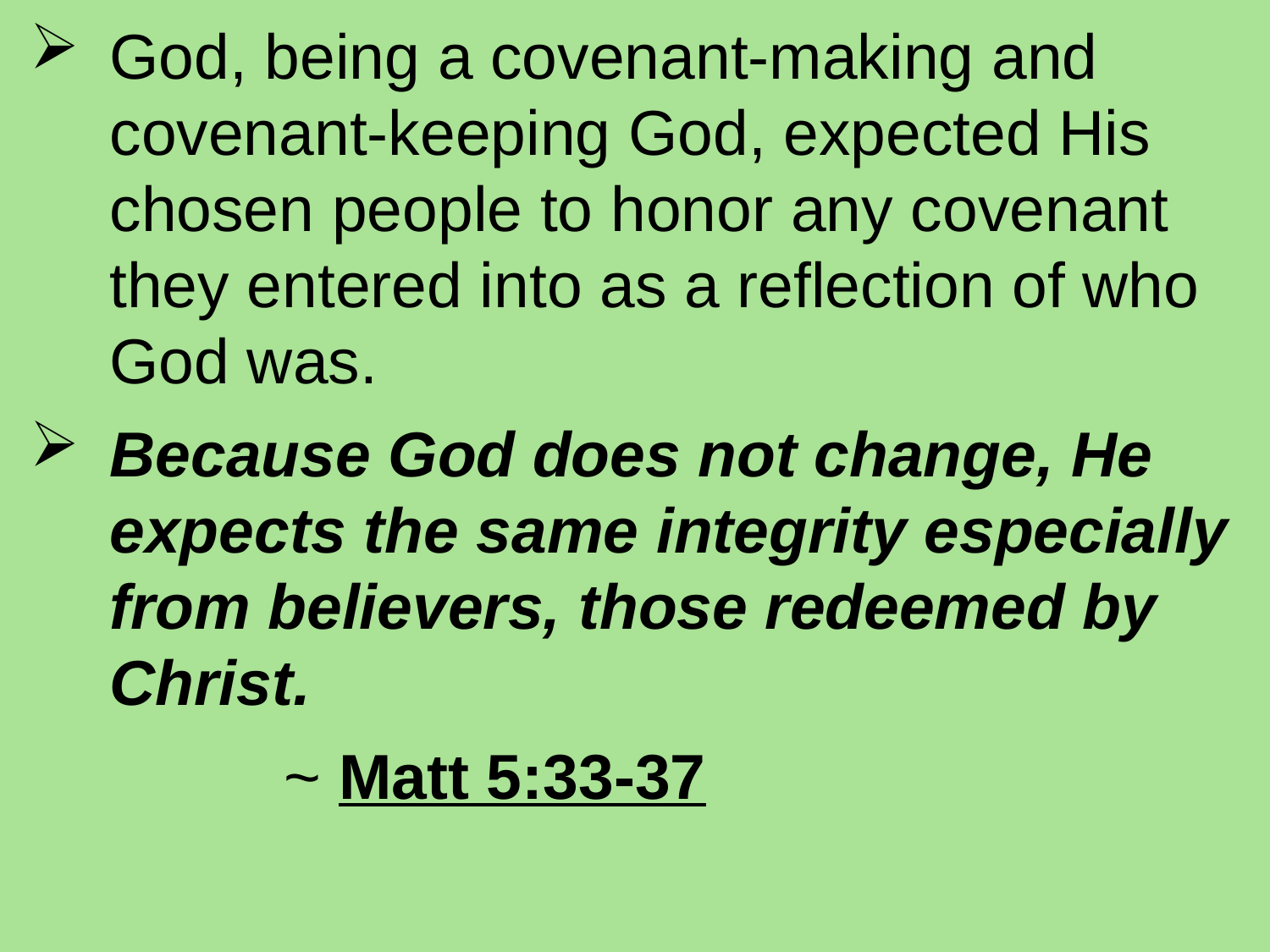

God, being a covenant-making and covenant-keeping God, expected His chosen people to honor any covenant they entered into as a reflection of who God was.
Because God does not change, He expects the same integrity especially from believers, those redeemed by Christ.
		~ Matt 5:33-37